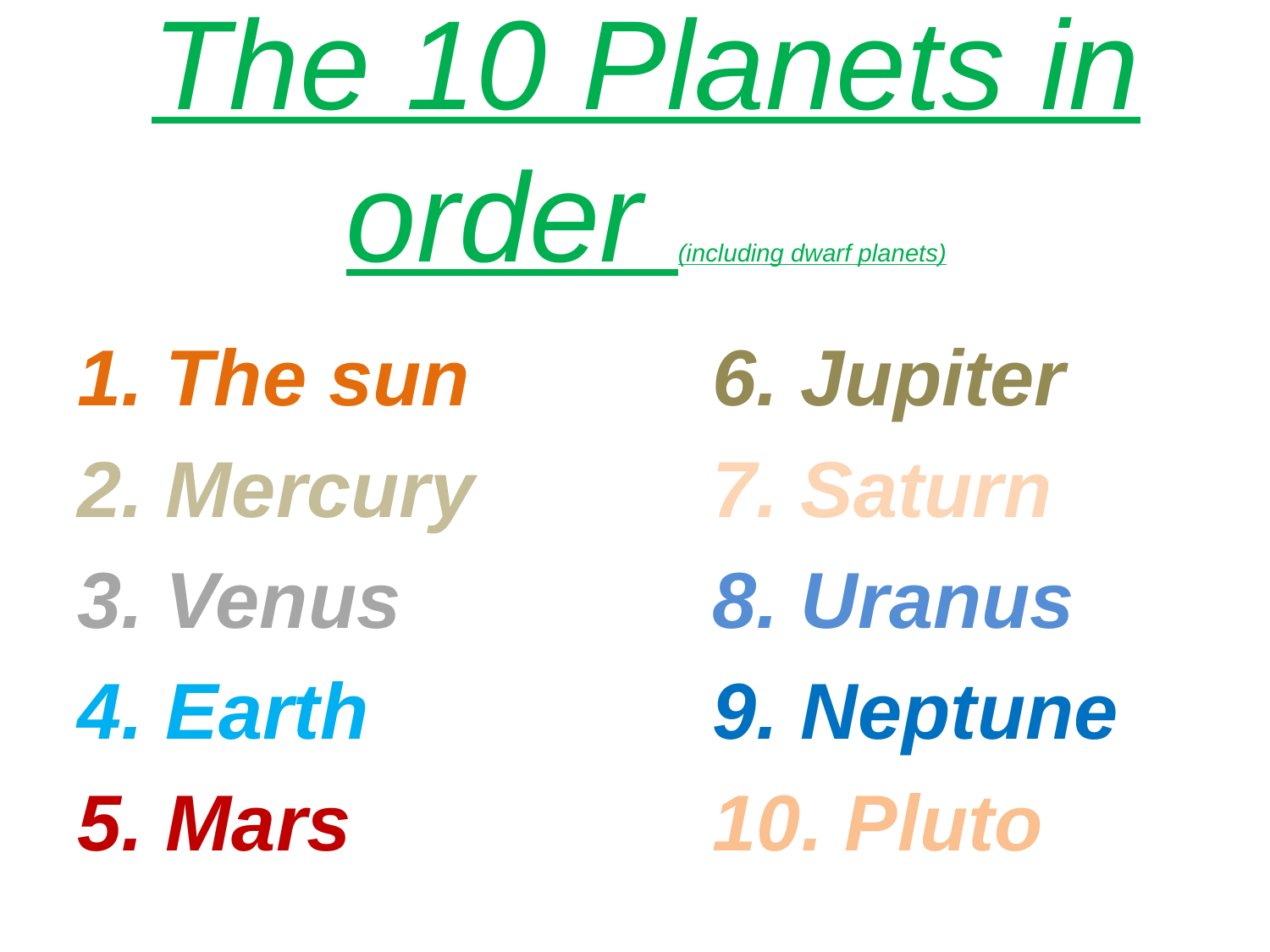

# The 10 Planets in order (including dwarf planets)
1. The sun		6. Jupiter
2. Mercury		7. Saturn
3. Venus			8. Uranus
4. Earth			9. Neptune
5. Mars			10. Pluto